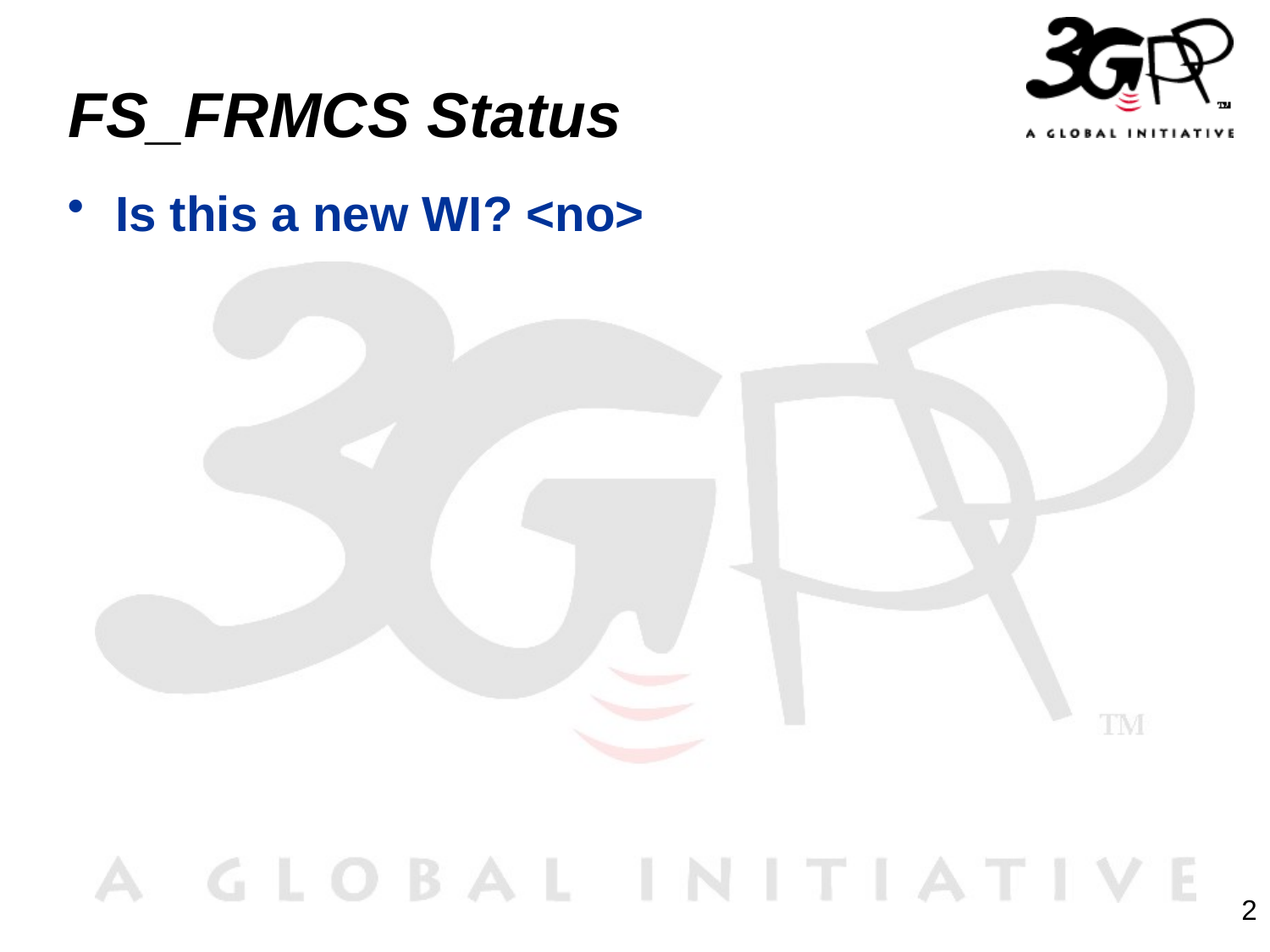

# FS_FRMCS Status
Is this a new WI? <no>

2